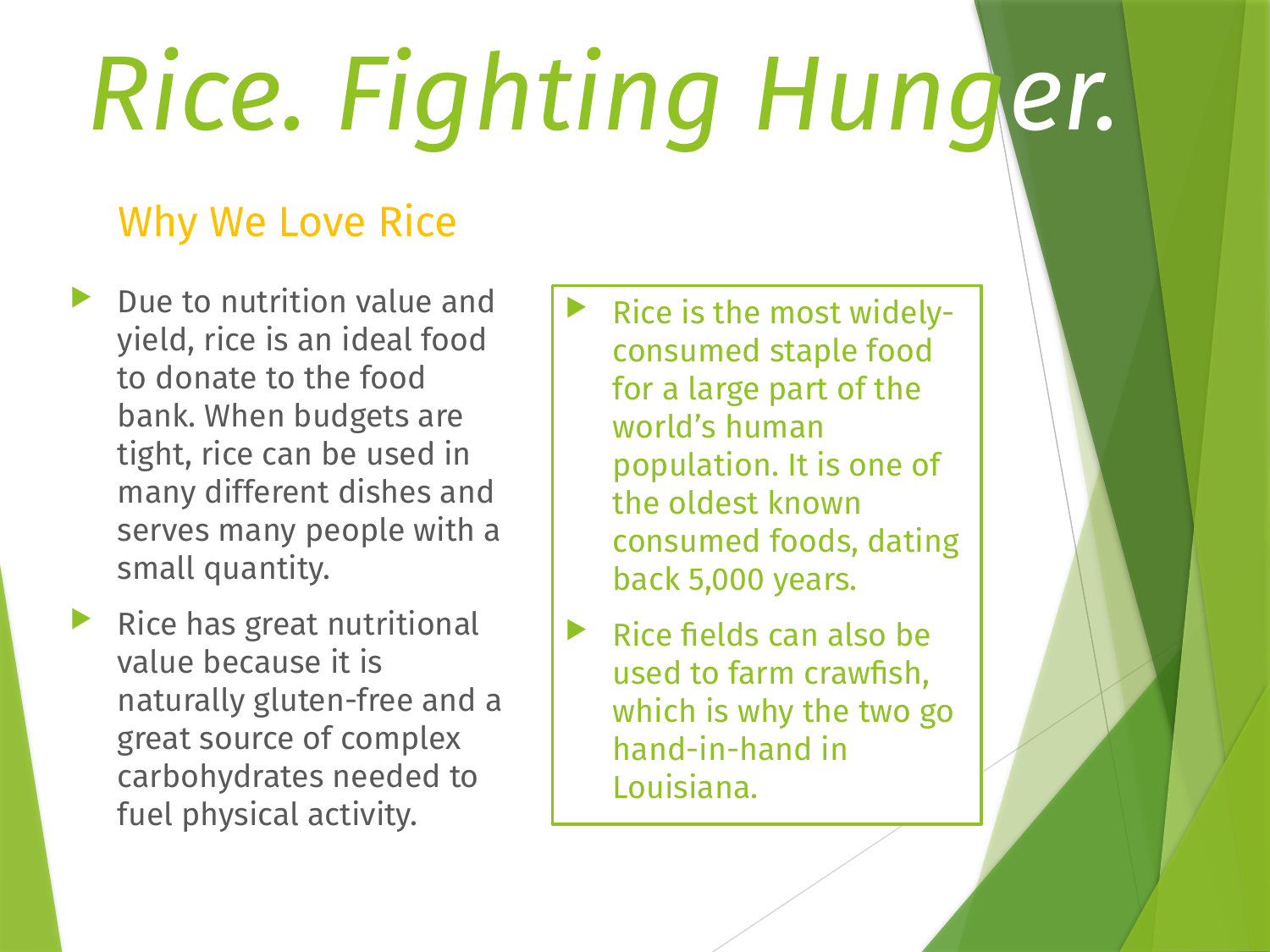

# Rice. Fighting Hunger.
Why We Love Rice
Due to nutrition value and yield, rice is an ideal food to donate to the food bank. When budgets are tight, rice can be used in many different dishes and serves many people with a small quantity.
Rice has great nutritional value because it is naturally gluten-free and a great source of complex carbohydrates needed to fuel physical activity.

Rice is the most widely-consumed staple food for a large part of the world’s human population. It is one of the oldest known consumed foods, dating back 5,000 years.
Rice fields can also be used to farm crawfish, which is why the two go hand-in-hand in Louisiana.